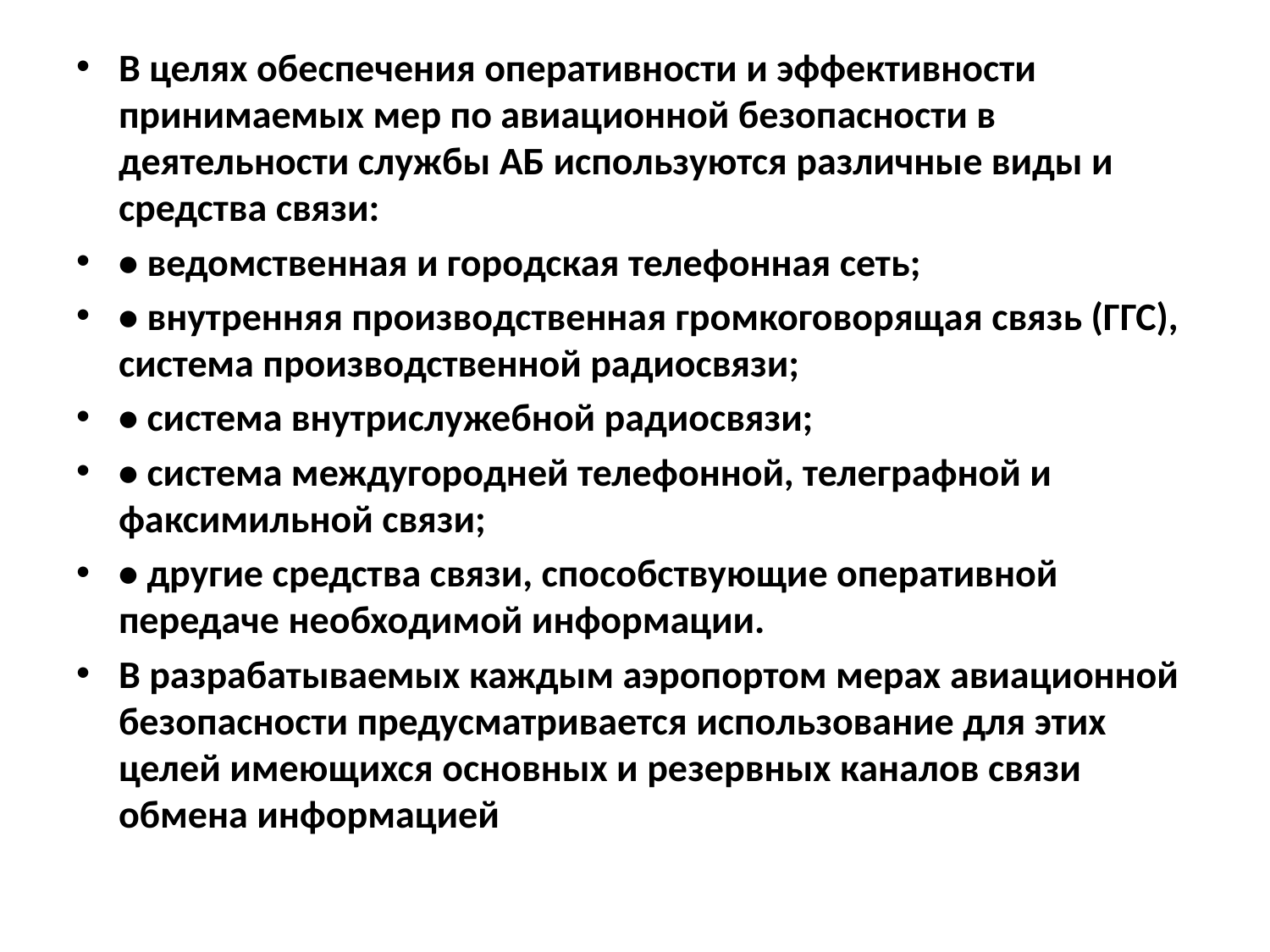

В целях обеспечения оперативности и эффективности принимаемых мер по авиационной безопасности в деятельности службы АБ используются различные виды и средства связи:
• ведомственная и городская телефонная сеть;
• внутренняя производственная громкоговорящая связь (ГГС), система производственной радиосвязи;
• система внутрислужебной радиосвязи;
• система междугородней телефонной, телеграфной и факсимильной связи;
• другие средства связи, способствующие оперативной передаче необходимой информации.
В разрабатываемых каждым аэропортом мерах авиационной безопасности предусматривается использование для этих целей имеющихся основных и резервных каналов связи обмена информацией